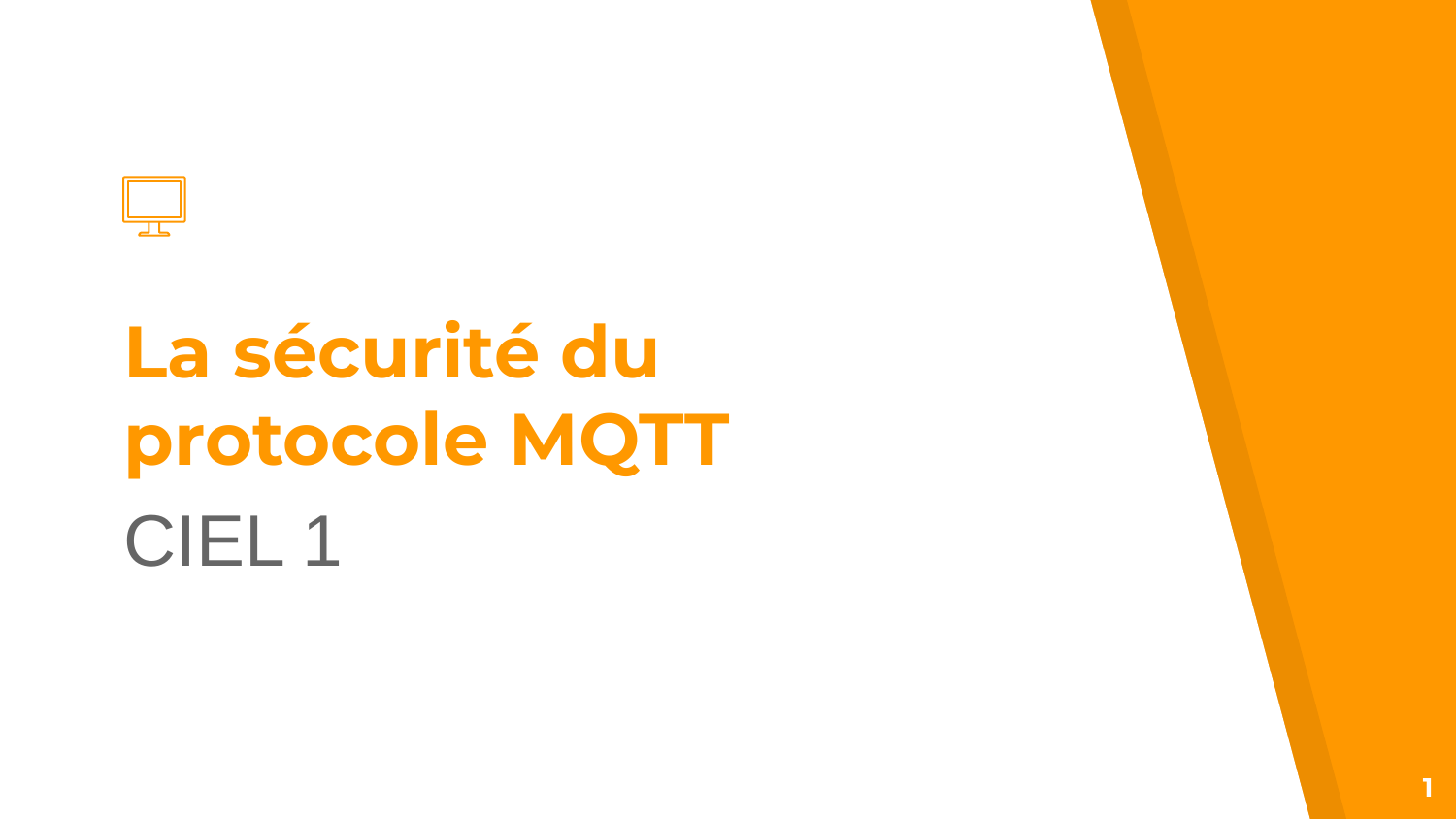

La sécurité du protocole MQTT
CIEL 1
1